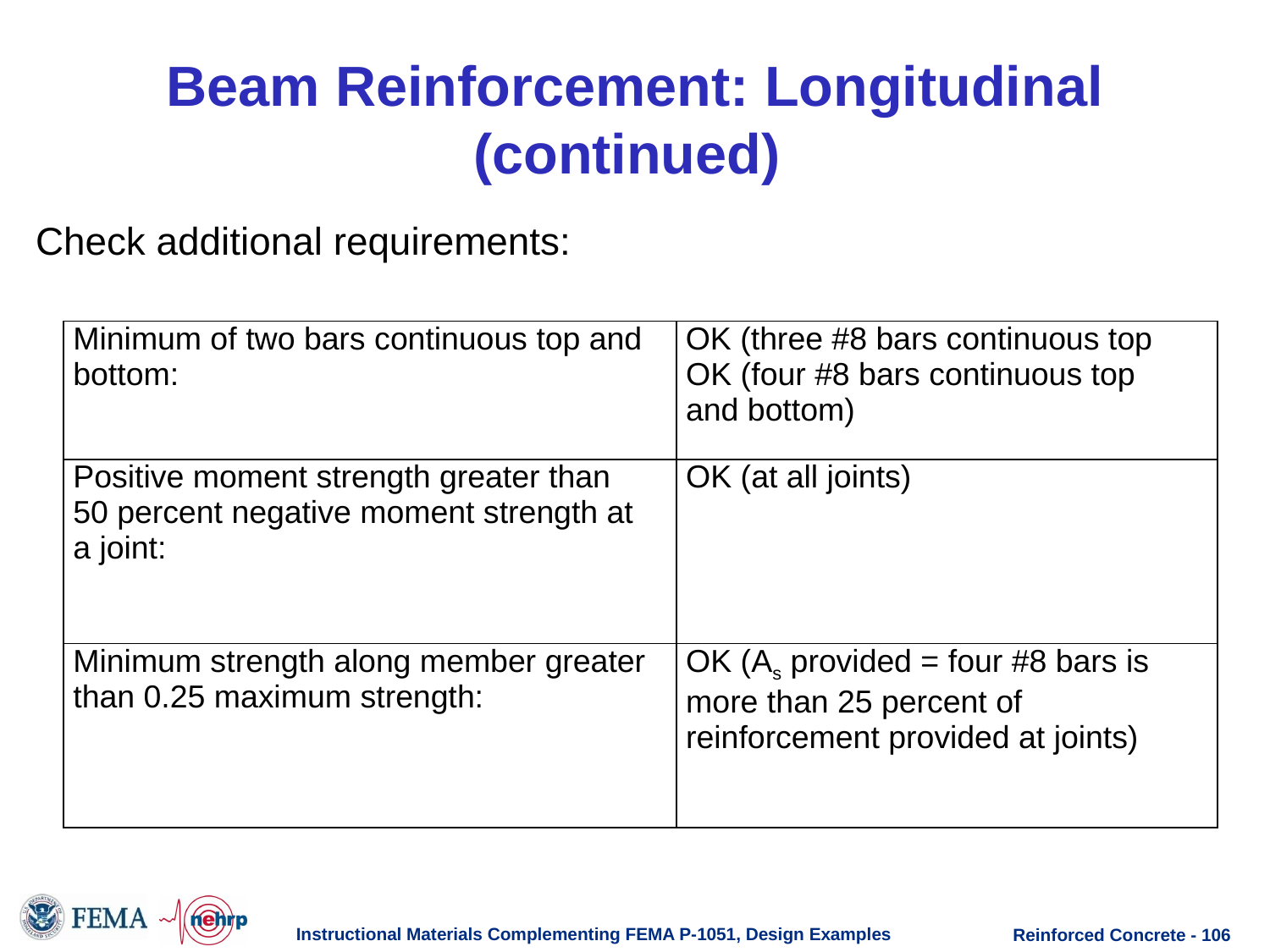

# Beam Reinforcement: Longitudinal (continued)
Check additional requirements:

| Minimum of two bars continuous top and bottom: | OK (three #8 bars continuous top OK (four #8 bars continuous top and bottom) |
| --- | --- |
| Positive moment strength greater than 50 percent negative moment strength at a joint: | OK (at all joints) |
| Minimum strength along member greater than 0.25 maximum strength: | OK (As provided = four #8 bars is more than 25 percent of reinforcement provided at joints) |
Instructional Materials Complementing FEMA P-1051, Design Examples